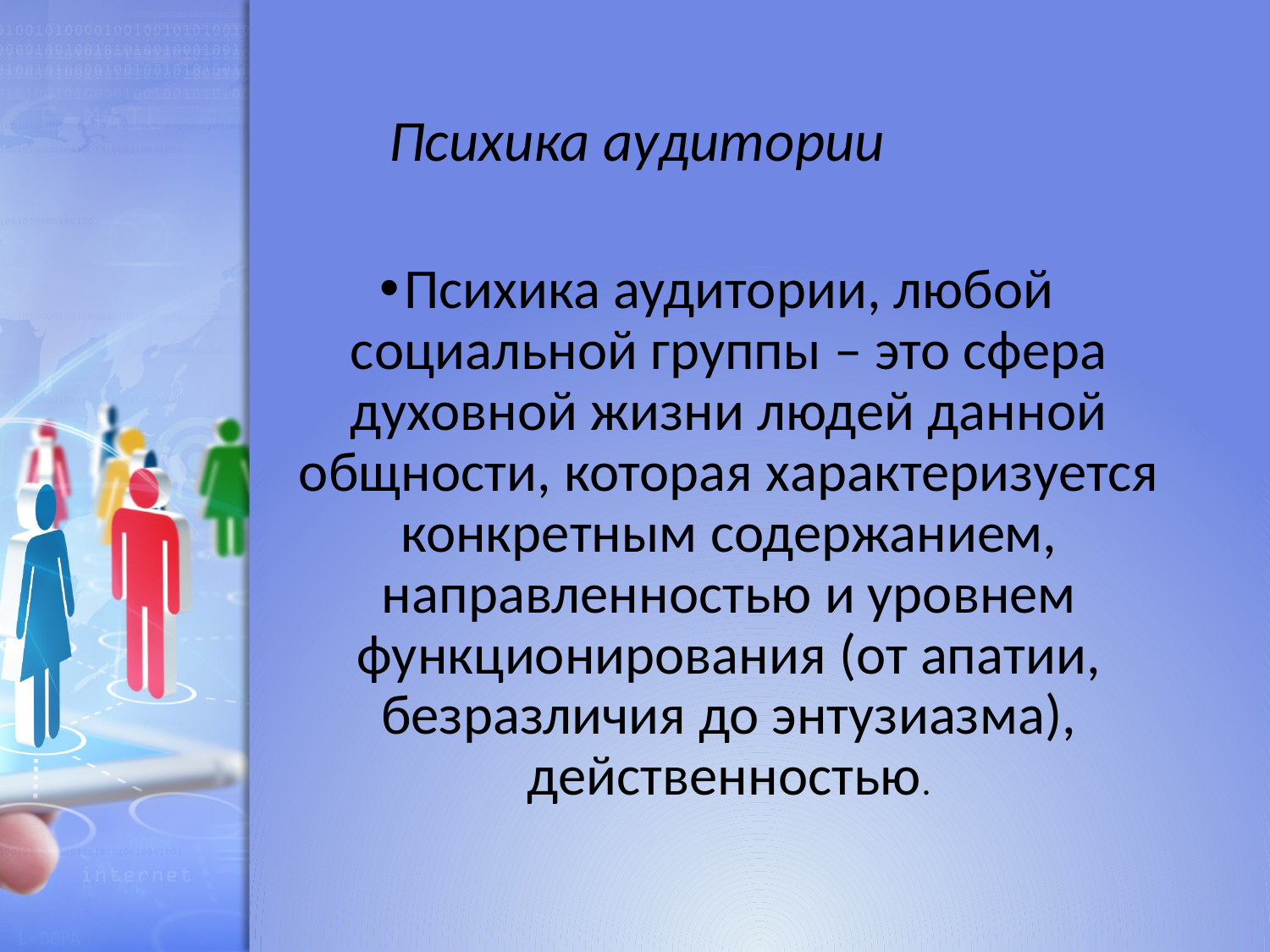

# Психика аудитории
Психика аудитории, любой социальной группы – это сфера духовной жизни людей данной общности, которая характеризуется конкретным содержанием, направленностью и уровнем функционирования (от апатии, безразличия до энтузиазма), действенностью.